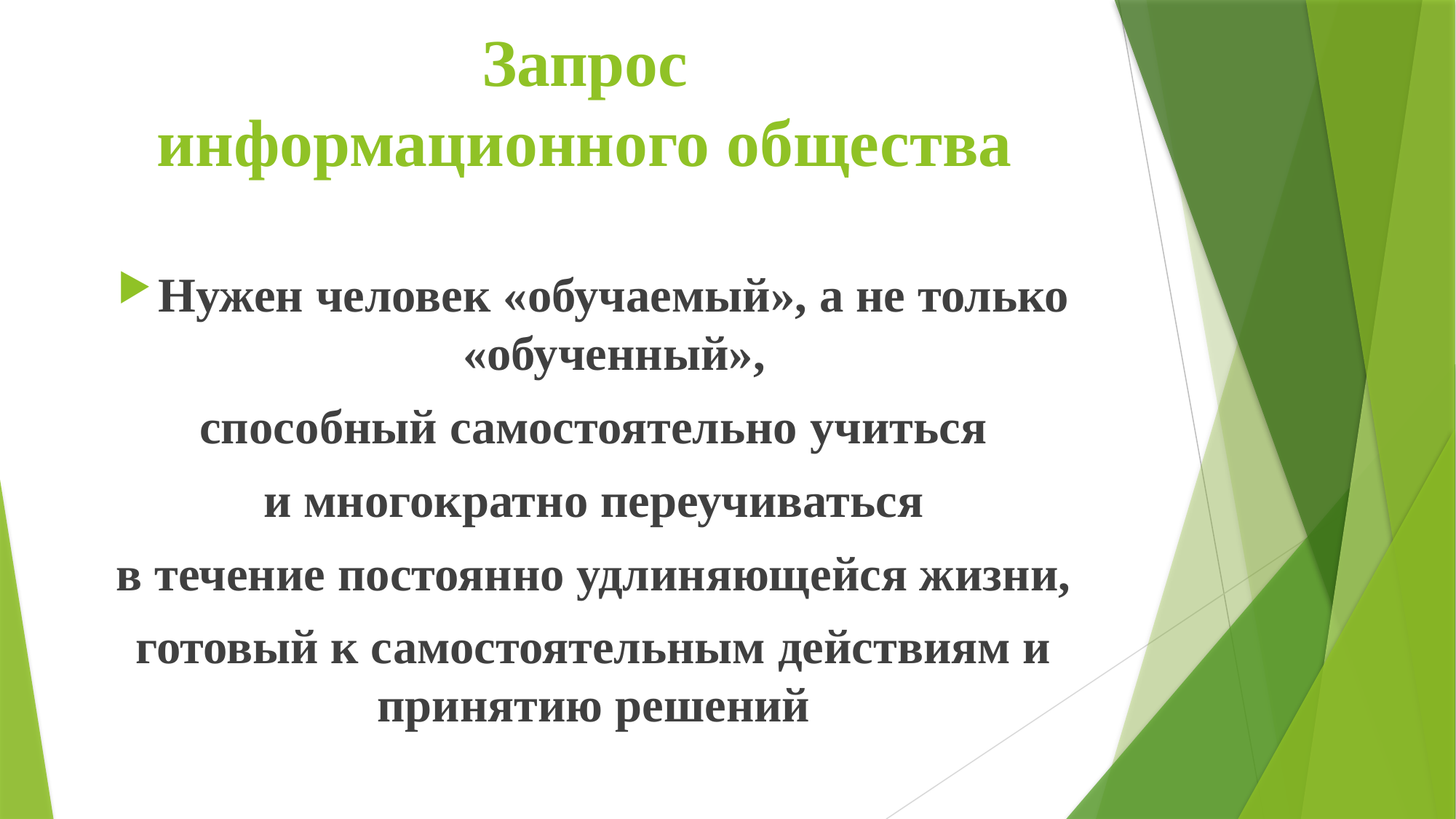

# Запрос информационного общества
Нужен человек «обучаемый», а не только «обученный»,
способный самостоятельно учиться
и многократно переучиваться
в течение постоянно удлиняющейся жизни,
готовый к самостоятельным действиям и принятию решений